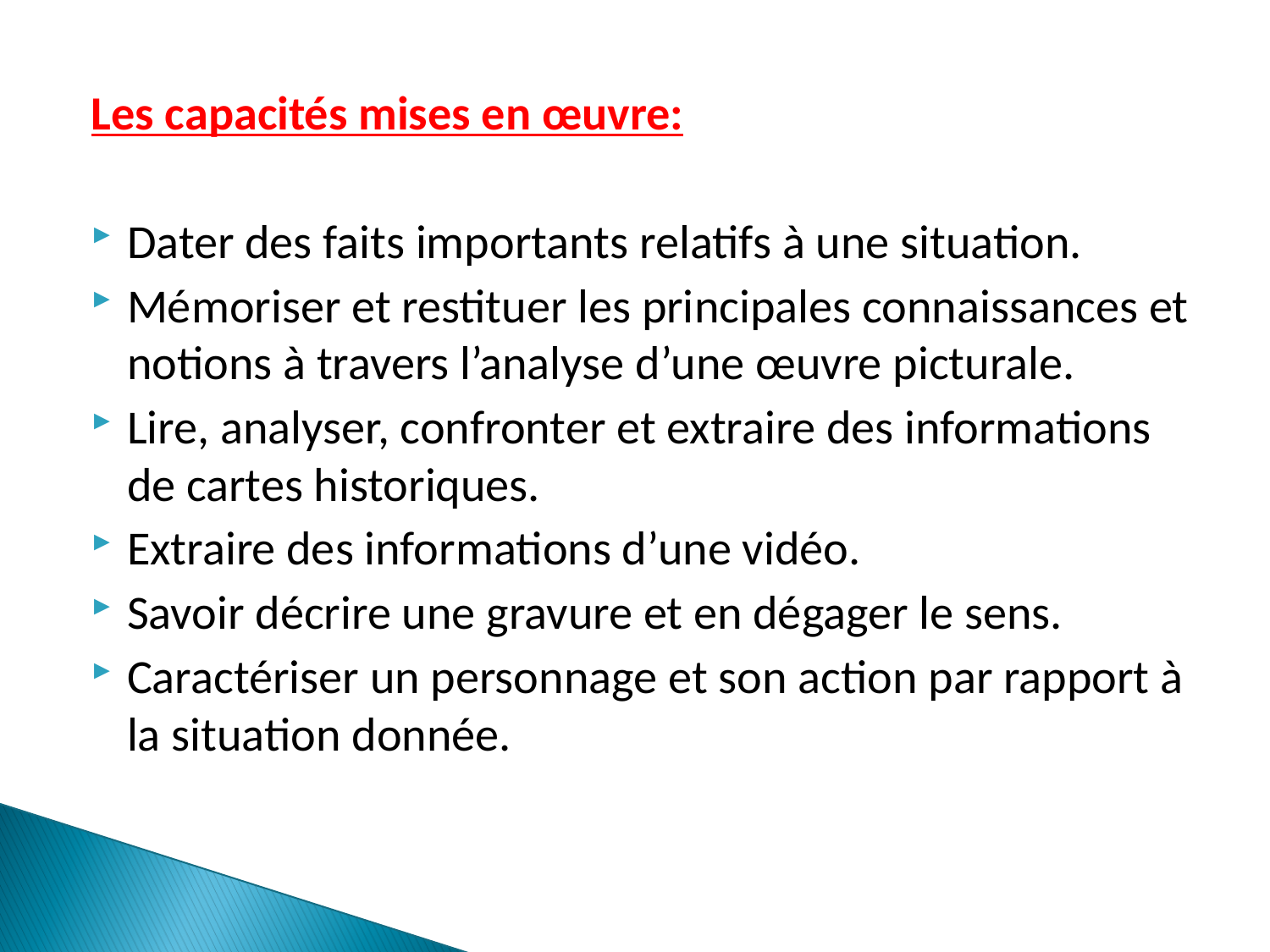

Les capacités mises en œuvre:

Dater des faits importants relatifs à une situation.
Mémoriser et restituer les principales connaissances et notions à travers l’analyse d’une œuvre picturale.
Lire, analyser, confronter et extraire des informations de cartes historiques.
Extraire des informations d’une vidéo.
Savoir décrire une gravure et en dégager le sens.
Caractériser un personnage et son action par rapport à la situation donnée.